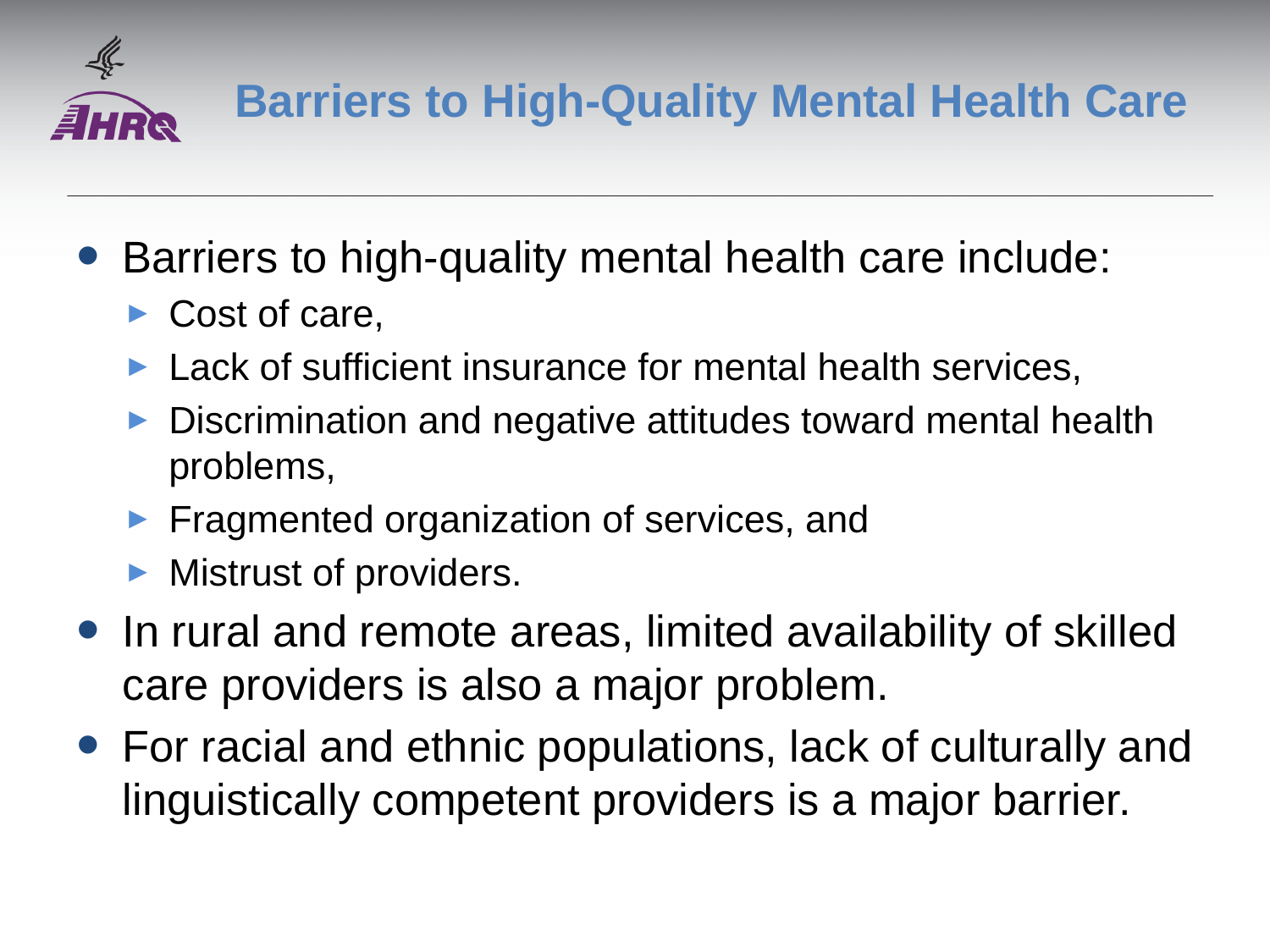

# Barriers to High-Quality Mental Health Care
Barriers to high-quality mental health care include:
Cost of care,
Lack of sufficient insurance for mental health services,
Discrimination and negative attitudes toward mental health problems,
Fragmented organization of services, and
Mistrust of providers.
In rural and remote areas, limited availability of skilled care providers is also a major problem.
For racial and ethnic populations, lack of culturally and linguistically competent providers is a major barrier.